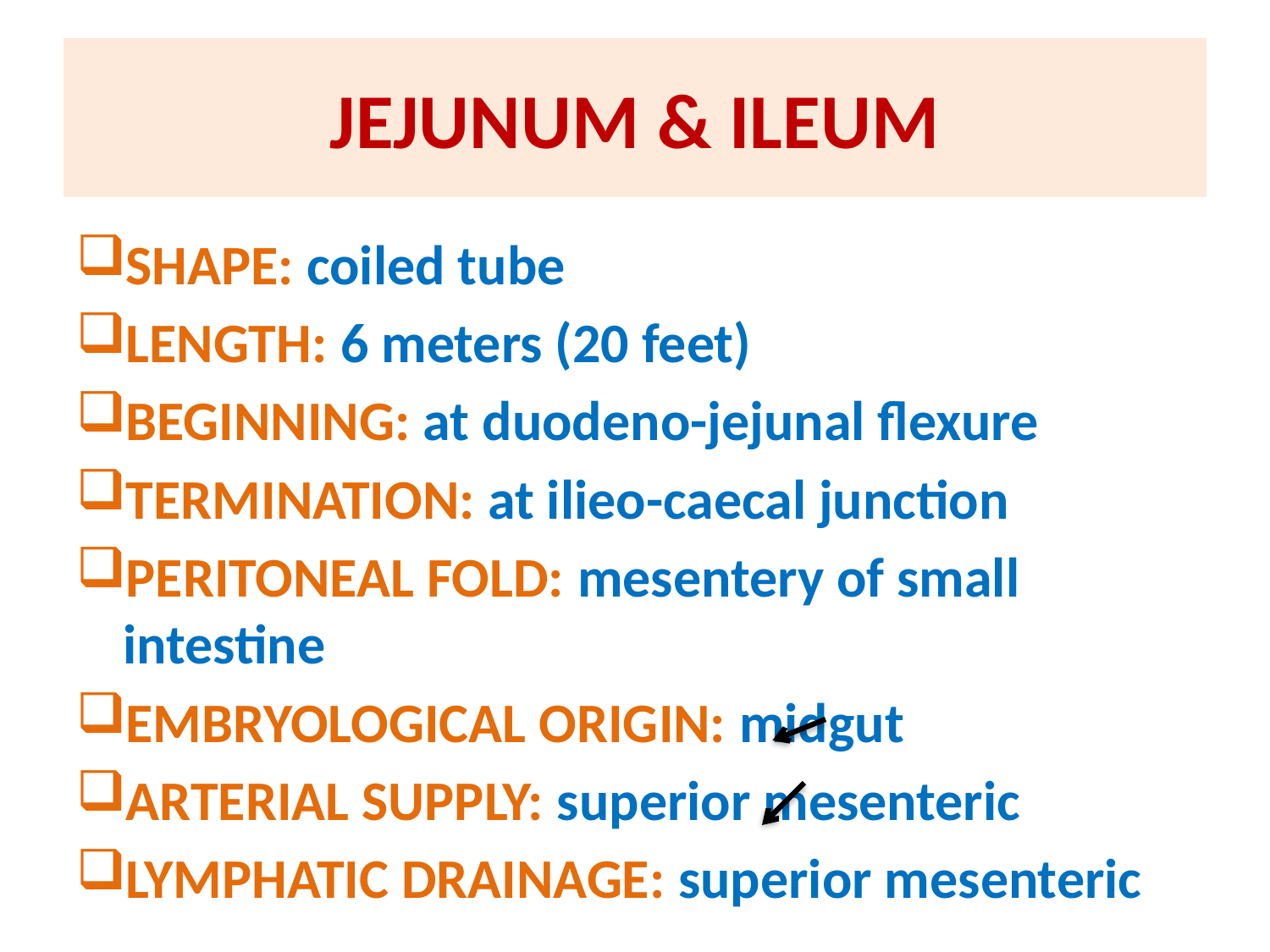

# JEJUNUM & ILEUM
SHAPE: coiled tube
LENGTH: 6 meters (20 feet)
BEGINNING: at duodeno-jejunal flexure
TERMINATION: at ilieo-caecal junction
PERITONEAL FOLD: mesentery of small intestine
EMBRYOLOGICAL ORIGIN: midgut
ARTERIAL SUPPLY: superior mesenteric
LYMPHATIC DRAINAGE: superior mesenteric